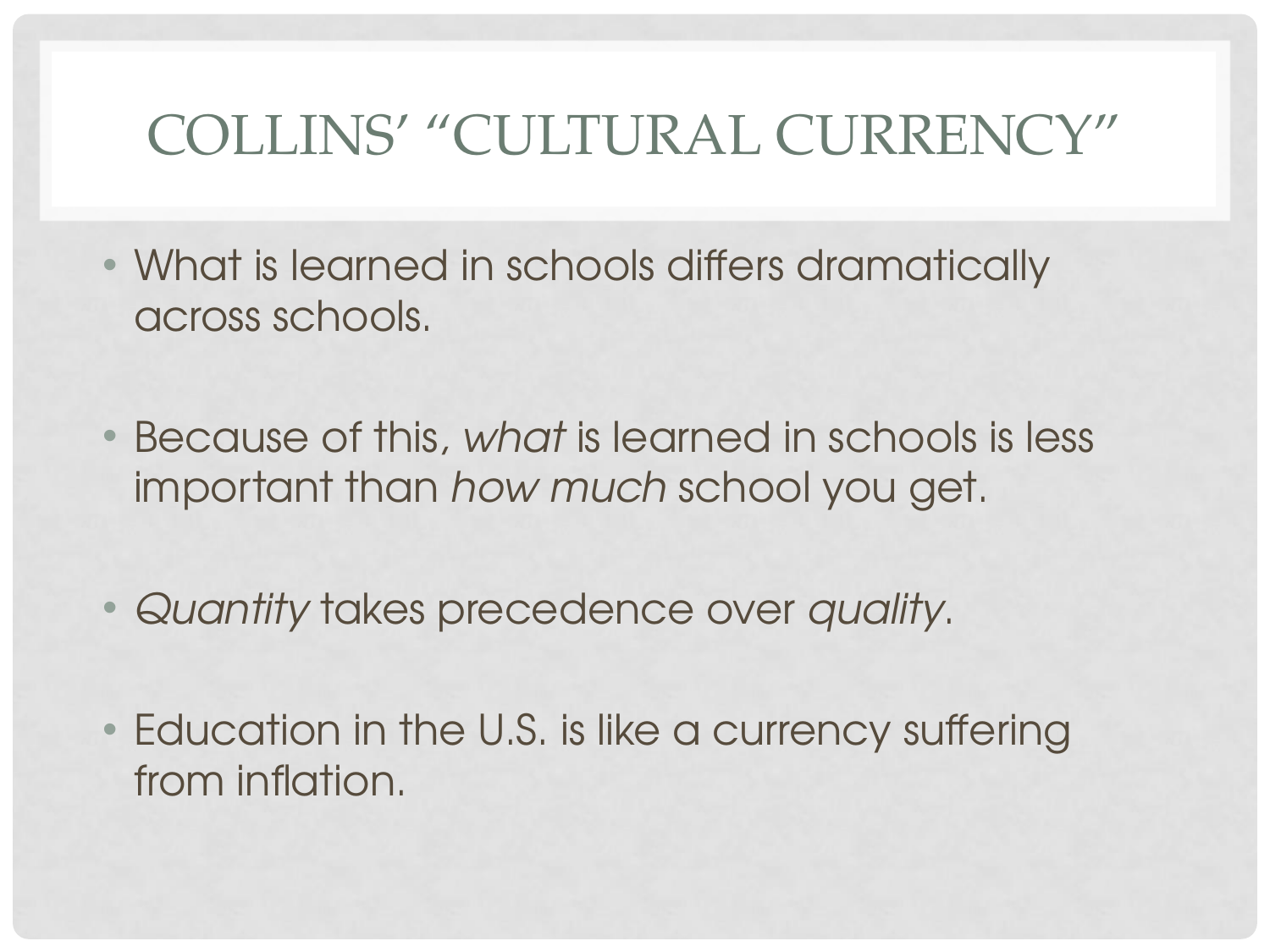

# COLLINS’ “CULTURAL CURRENCY”
What is learned in schools differs dramatically across schools.

Because of this, what is learned in schools is less important than how much school you get.

Quantity takes precedence over quality.

Education in the U.S. is like a currency suffering from inflation.